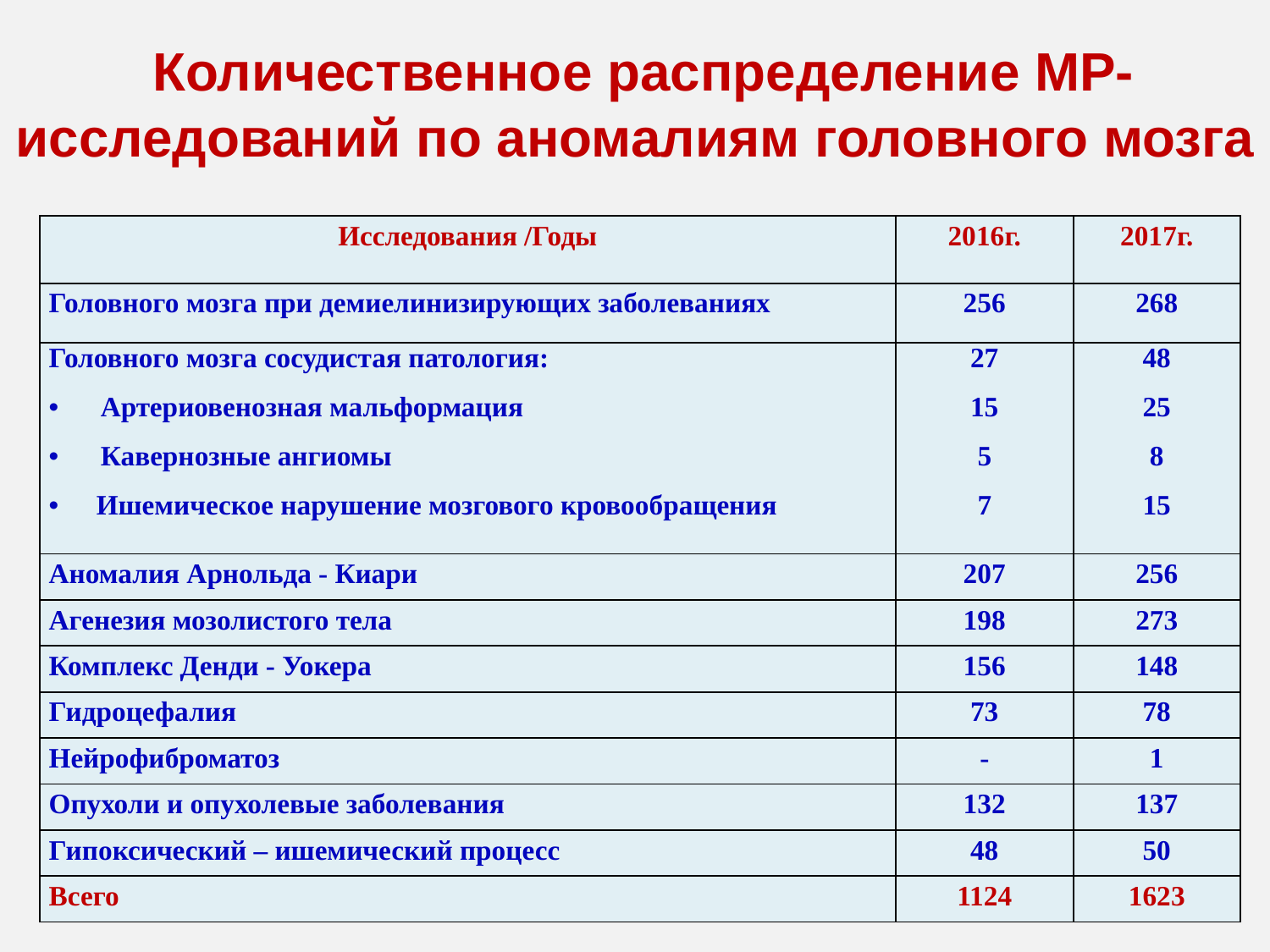

# Количественное распределение МР-исследований по аномалиям головного мозга

| Исследования /Годы | 2016г. | 2017г. |
| --- | --- | --- |
| Головного мозга при демиелинизирующих заболеваниях | 256 | 268 |
| Головного мозга сосудистая патология: Артериовенозная мальформация Кавернозные ангиомы Ишемическое нарушение мозгового кровообращения | 27 15 5 7 | 48 25 8 15 |
| Аномалия Арнольда - Киари | 207 | 256 |
| Агенезия мозолистого тела | 198 | 273 |
| Комплекс Денди - Уокера | 156 | 148 |
| Гидроцефалия | 73 | 78 |
| Нейрофиброматоз | - | 1 |
| Опухоли и опухолевые заболевания | 132 | 137 |
| Гипоксический – ишемический процесс | 48 | 50 |
| Всего | 1124 | 1623 |